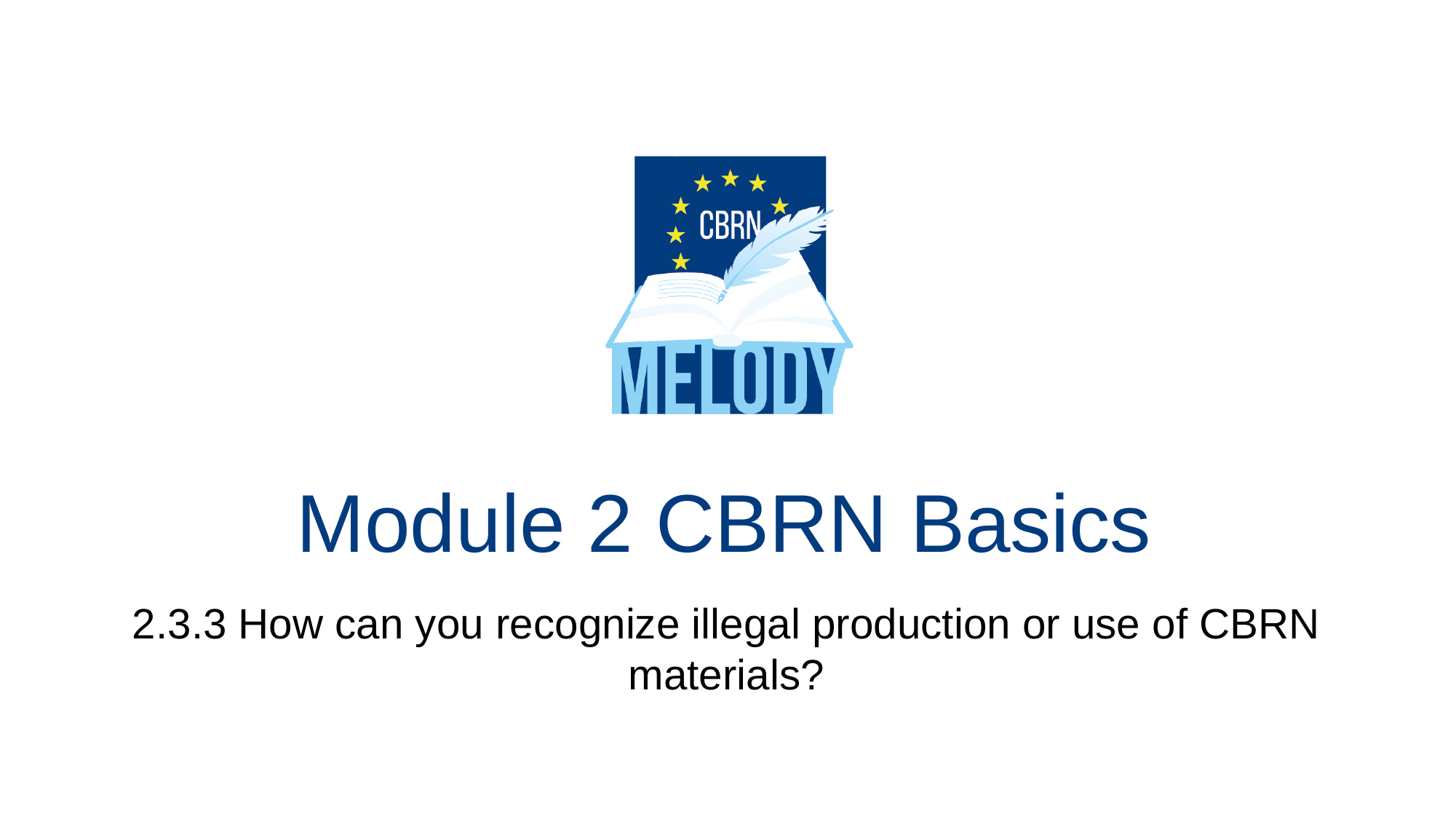

# Module 2 CBRN Basics
2.3.3 How can you recognize illegal production or use of CBRN materials?